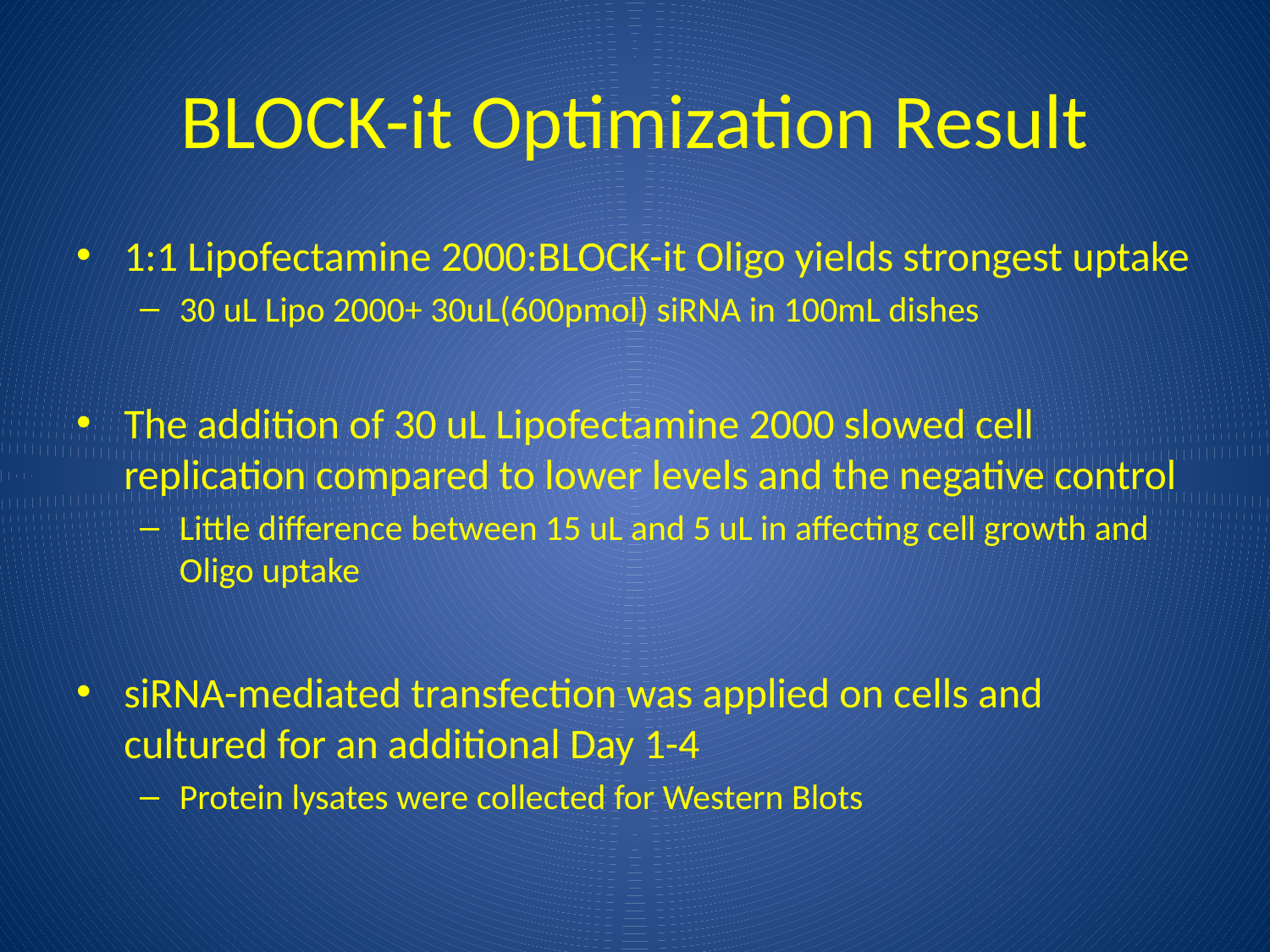

# BLOCK-it Optimization Result
1:1 Lipofectamine 2000:BLOCK-it Oligo yields strongest uptake
30 uL Lipo 2000+ 30uL(600pmol) siRNA in 100mL dishes

The addition of 30 uL Lipofectamine 2000 slowed cell replication compared to lower levels and the negative control
Little difference between 15 uL and 5 uL in affecting cell growth and Oligo uptake

siRNA-mediated transfection was applied on cells and cultured for an additional Day 1-4
Protein lysates were collected for Western Blots